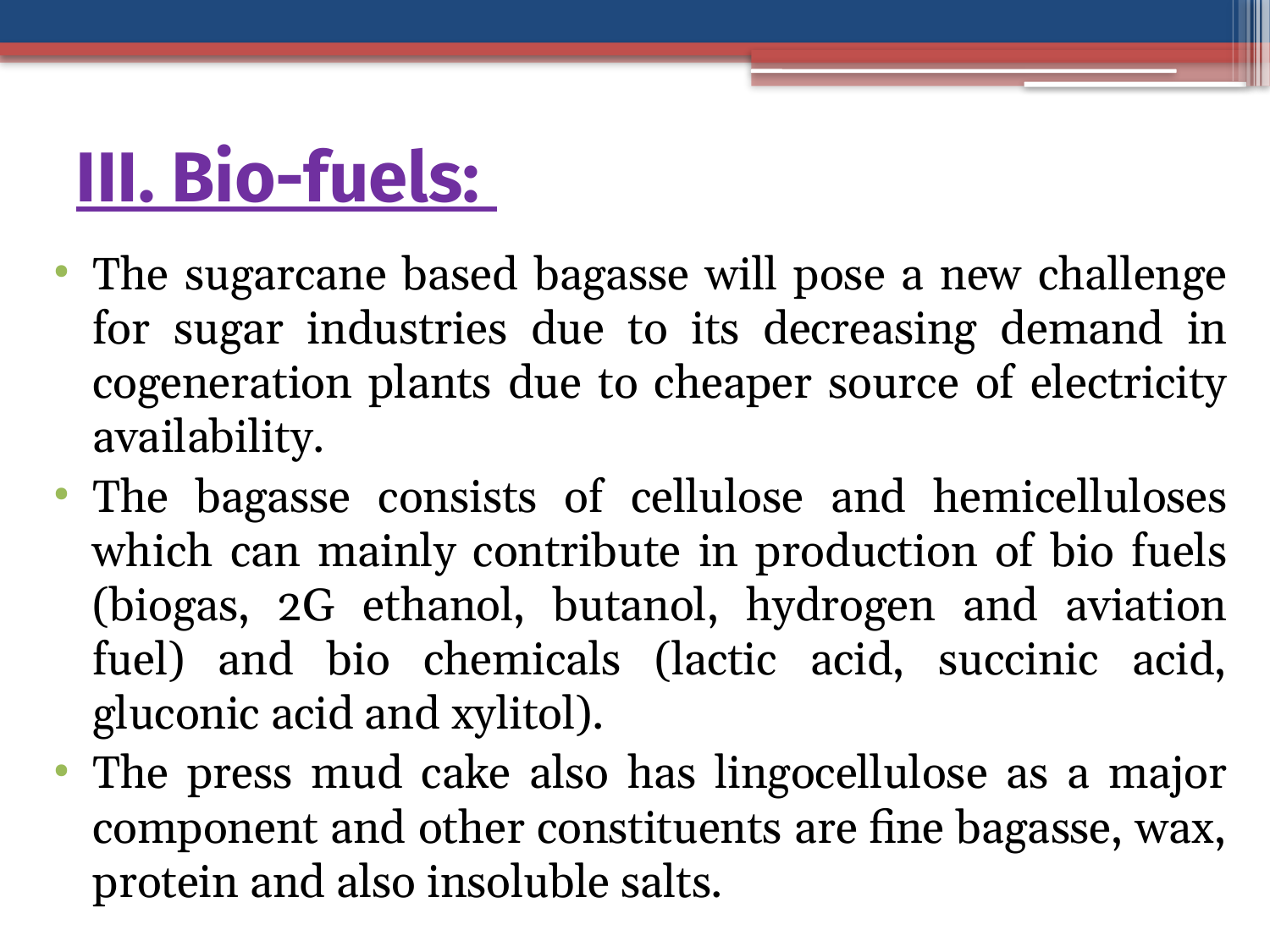

# III. Bio-fuels:
The sugarcane based bagasse will pose a new challenge for sugar industries due to its decreasing demand in cogeneration plants due to cheaper source of electricity availability.
The bagasse consists of cellulose and hemicelluloses which can mainly contribute in production of bio fuels (biogas, 2G ethanol, butanol, hydrogen and aviation fuel) and bio chemicals (lactic acid, succinic acid, gluconic acid and xylitol).
The press mud cake also has lingocellulose as a major component and other constituents are fine bagasse, wax, protein and also insoluble salts.